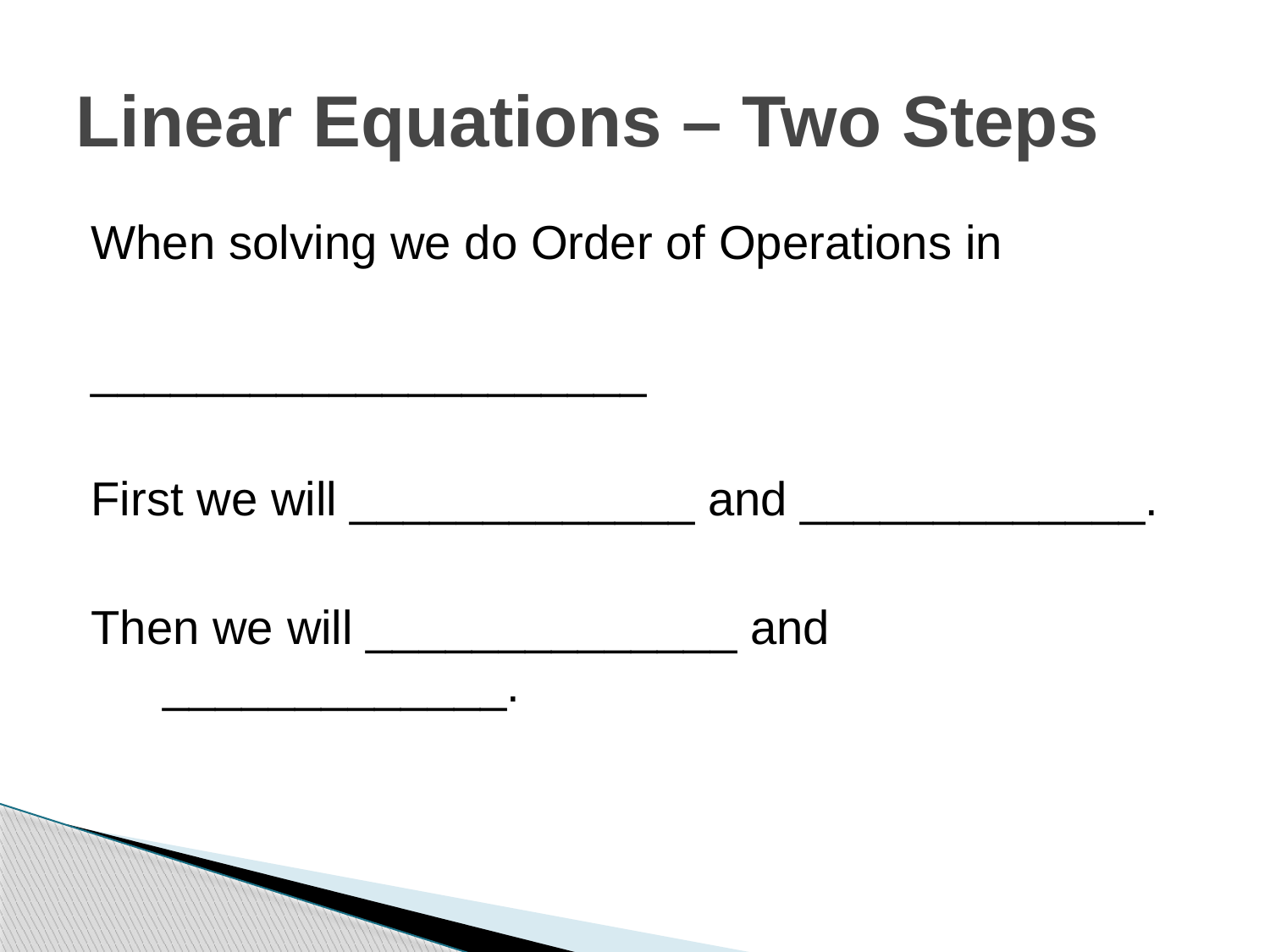

# Linear Equations – Two Steps
When solving we do Order of Operations in

_____________________

First we will _____________ and _____________.

Then we will ______________ and _____________.